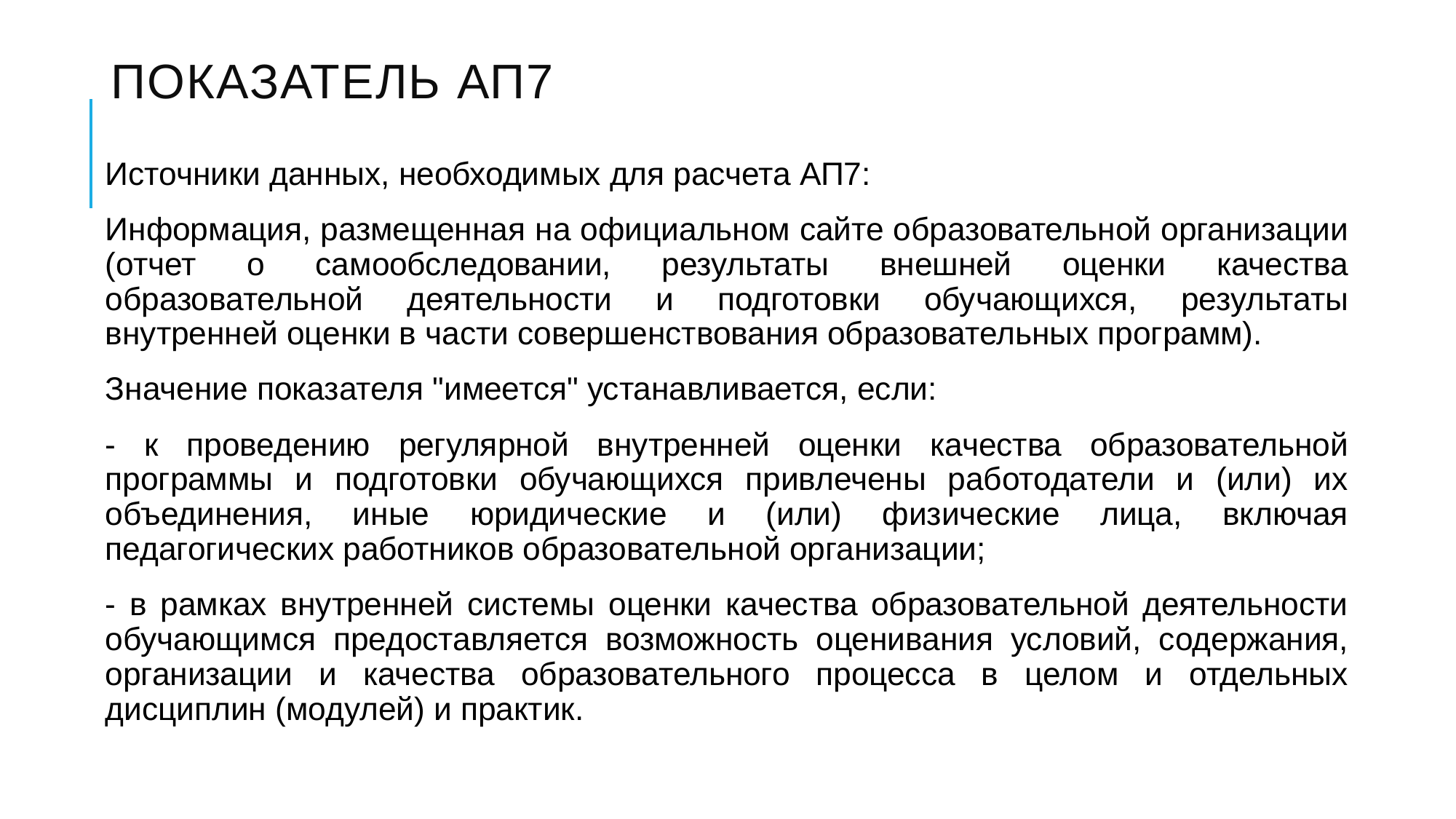

# Показатель АП7
Источники данных, необходимых для расчета АП7:
Информация, размещенная на официальном сайте образовательной организации (отчет о самообследовании, результаты внешней оценки качества образовательной деятельности и подготовки обучающихся, результаты внутренней оценки в части совершенствования образовательных программ).
Значение показателя "имеется" устанавливается, если:
- к проведению регулярной внутренней оценки качества образовательной программы и подготовки обучающихся привлечены работодатели и (или) их объединения, иные юридические и (или) физические лица, включая педагогических работников образовательной организации;
- в рамках внутренней системы оценки качества образовательной деятельности обучающимся предоставляется возможность оценивания условий, содержания, организации и качества образовательного процесса в целом и отдельных дисциплин (модулей) и практик.